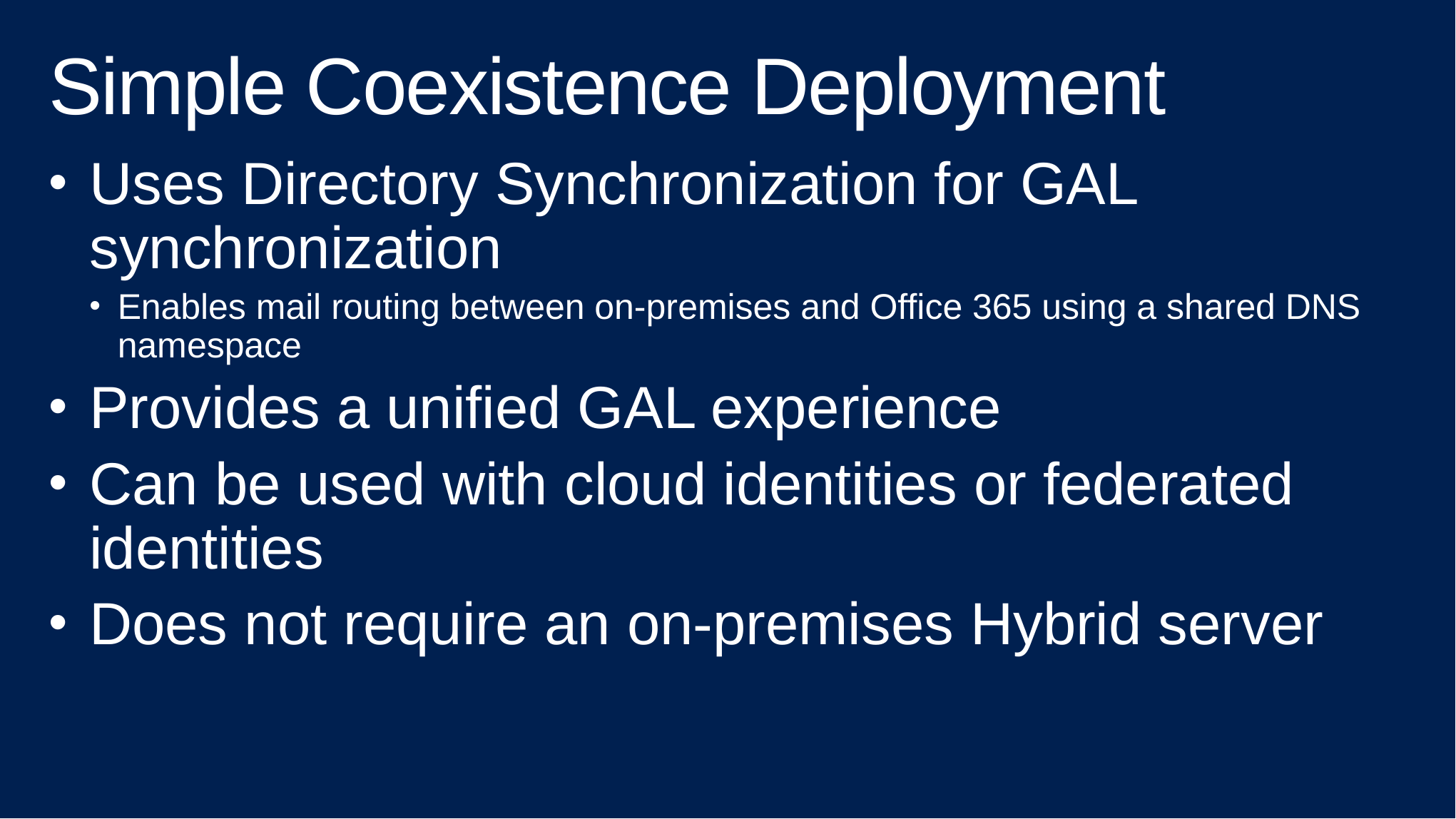

# Simple Coexistence Deployment
Uses Directory Synchronization for GAL synchronization
Enables mail routing between on-premises and Office 365 using a shared DNS namespace
Provides a unified GAL experience
Can be used with cloud identities or federated identities
Does not require an on-premises Hybrid server